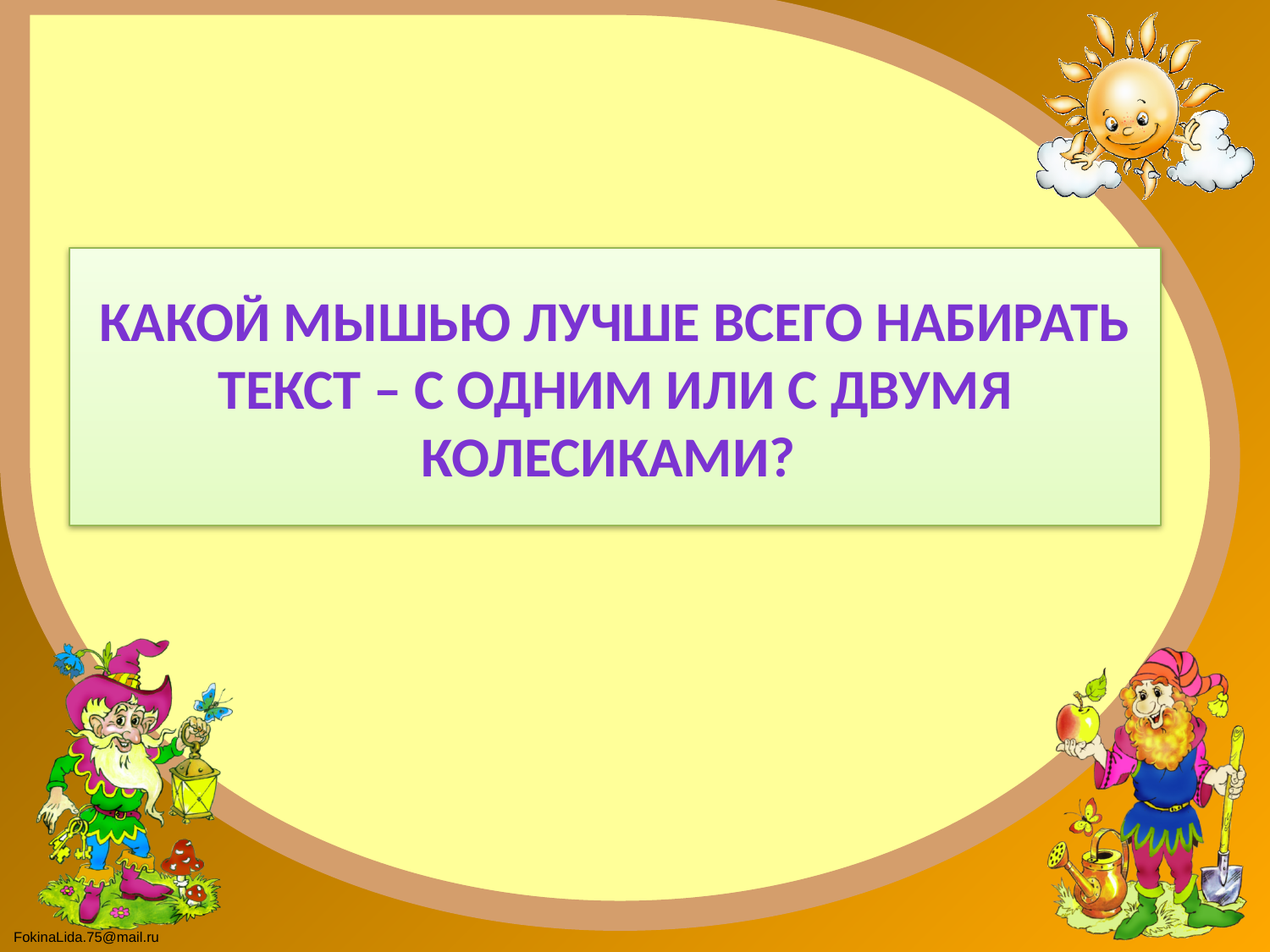

Какой мышью лучше всего набирать текст – с одним или с двумя колесиками?